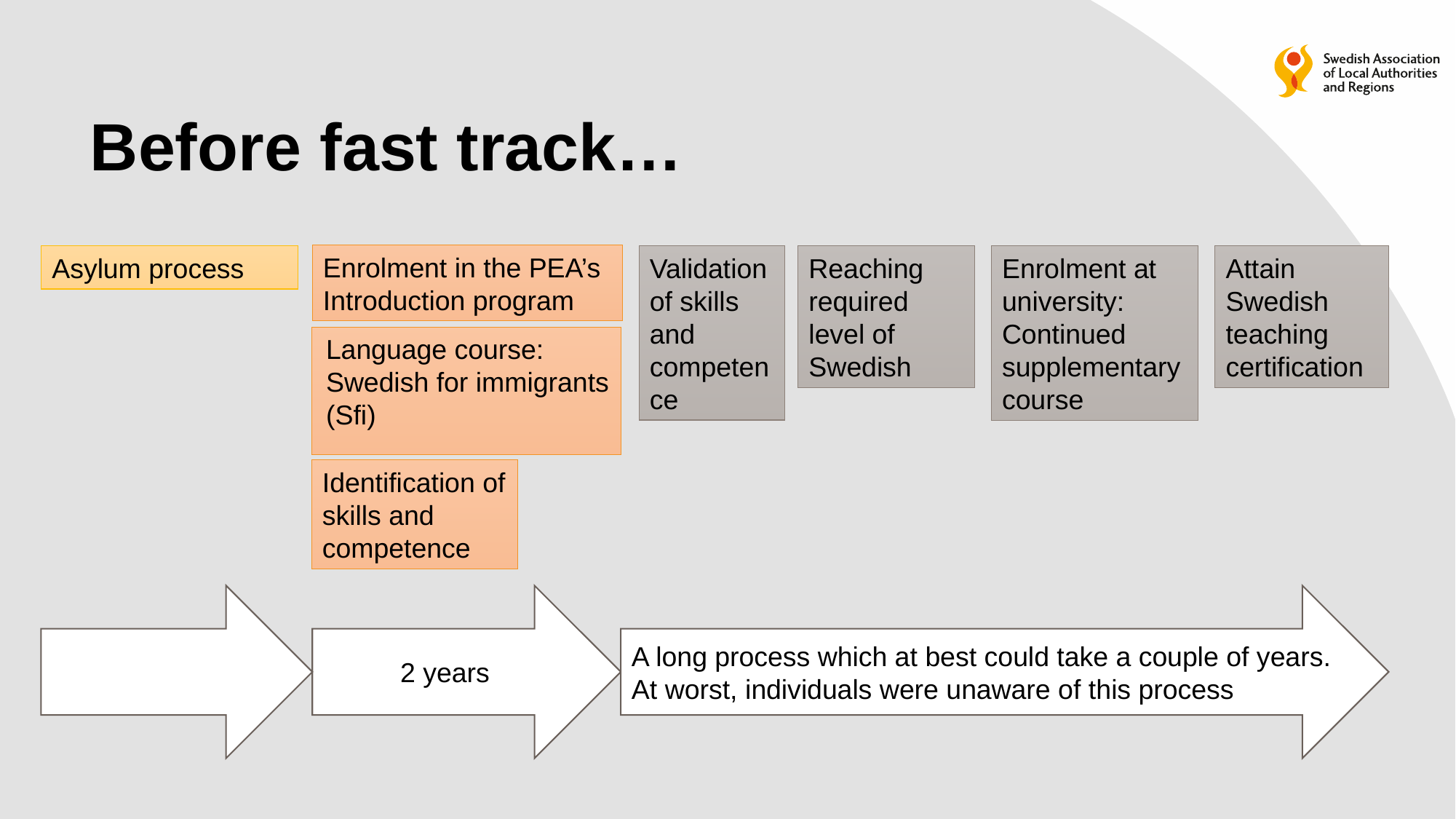

# Before fast track…
Enrolment in the PEA’s Introduction program
Asylum process
Validation of skills and competence
Reaching required level of Swedish
Enrolment at university: Continued supplementary course
Attain Swedish teaching certification
Language course: Swedish for immigrants (Sfi)
Identification of skills and competence

2 years
A long process which at best could take a couple of years. At worst, individuals were unaware of this process